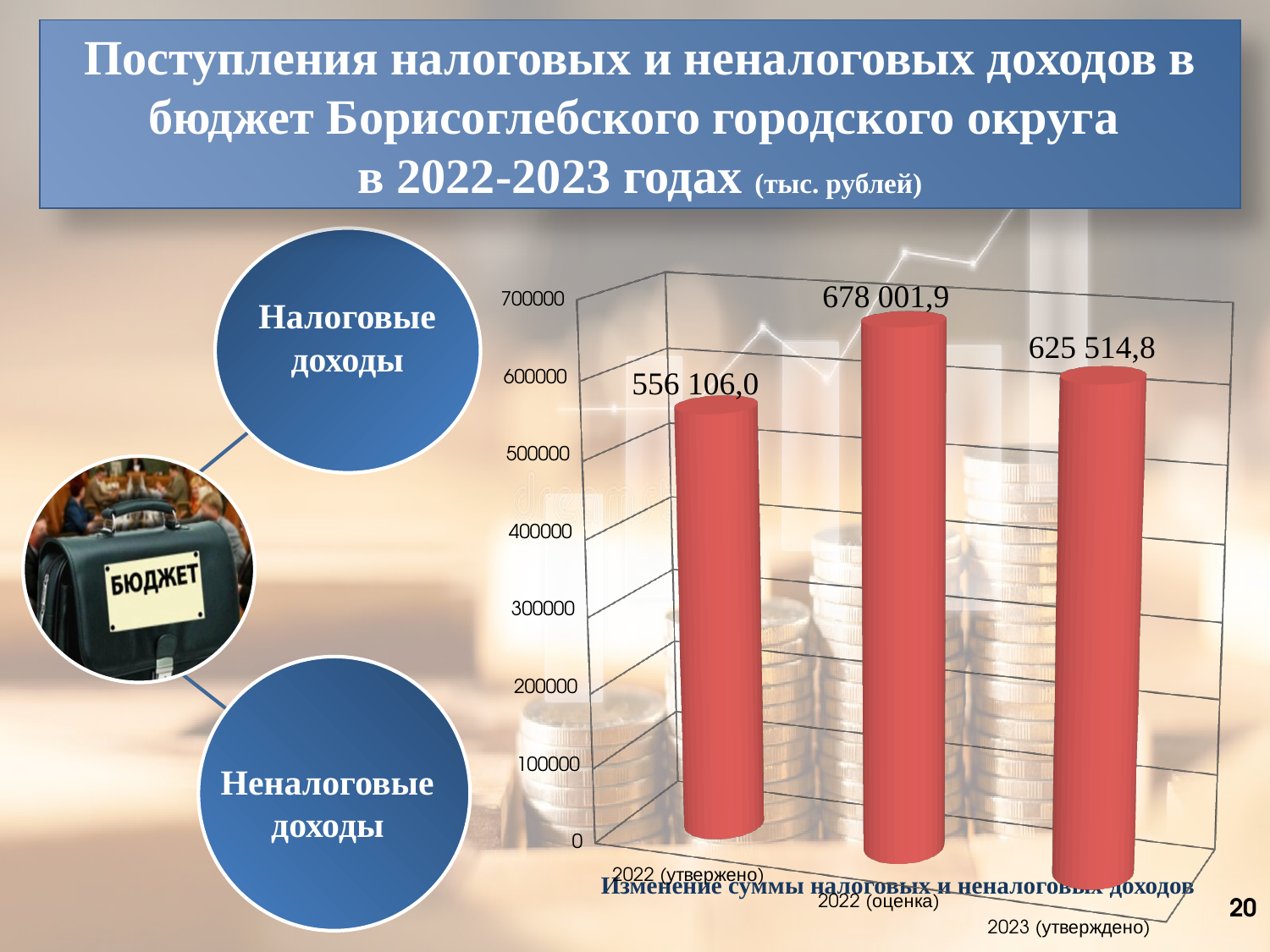

Поступления налоговых и неналоговых доходов в бюджет Борисоглебского городского округа
в 2022-2023 годах (тыс. рублей)

[unsupported chart]

Налоговые доходы

Неналоговые доходы

Изменение суммы налоговых и неналоговых доходов
20